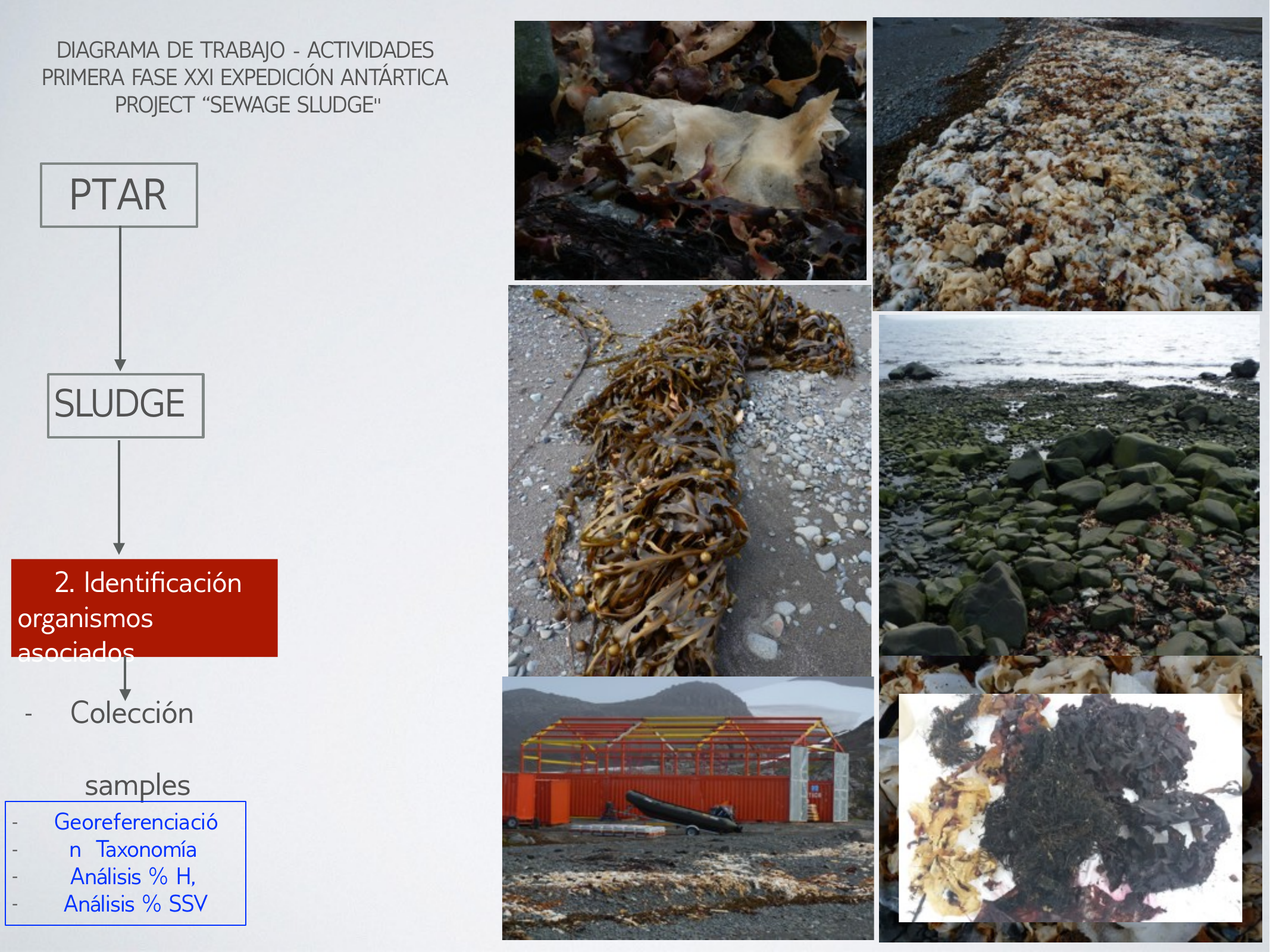

DIAGRAMA DE TRABAJO - ACTIVIDADES  PRIMERA FASE XXI EXPEDICIÓN ANTÁRTICA  PROJECT “SEWAGE SLUDGE"

# PTAR

SLUDGE

2. Identificación  organismos asociados

Colección  samples

-

Georeferenciación  Taxonomía  Análisis % H,  Análisis % SSV
-
-
-
-